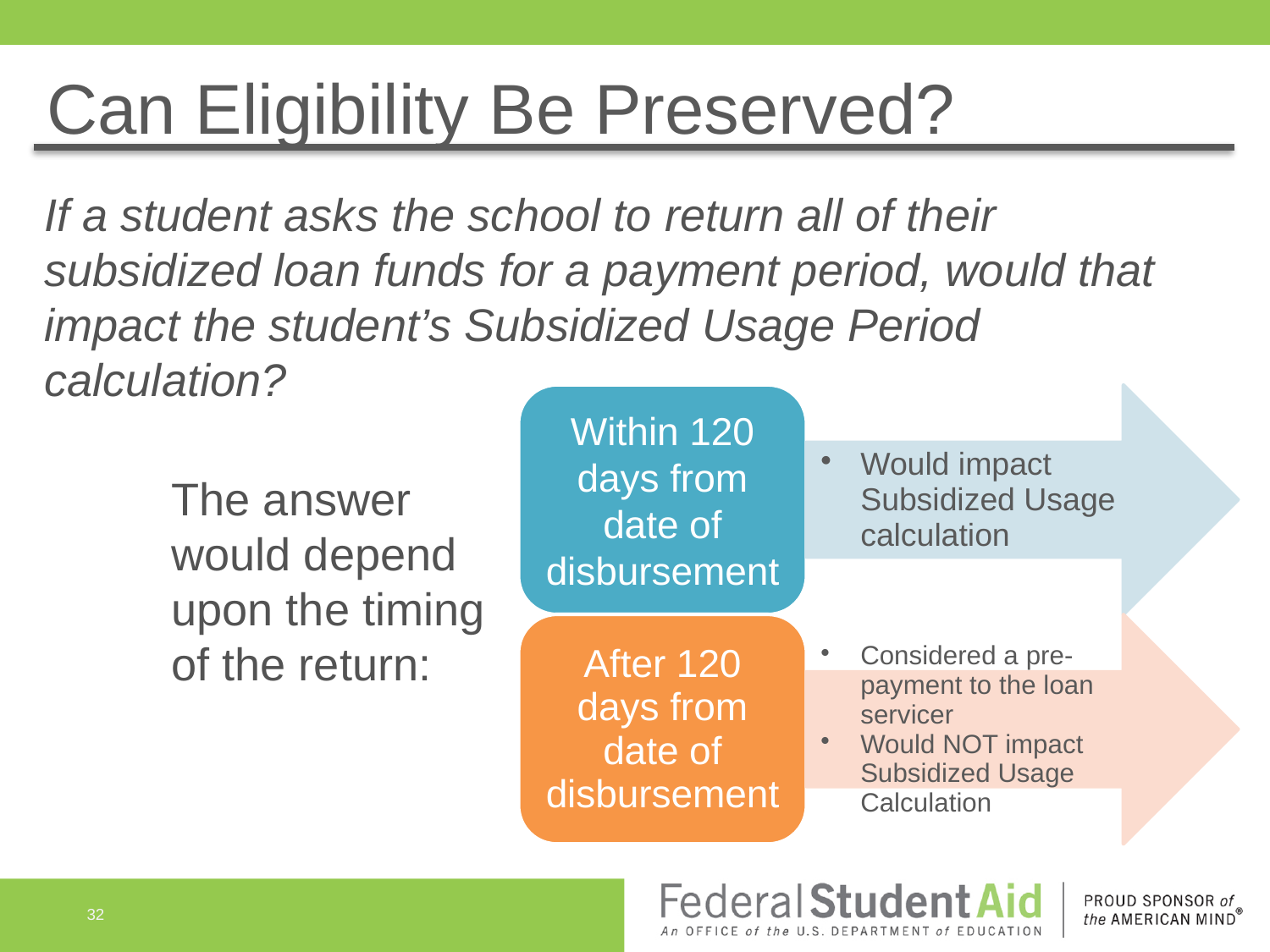

# Can Eligibility Be Preserved?
If a student asks the school to return all of their subsidized loan funds for a payment period, would that impact the student’s Subsidized Usage Period calculation?

	The answer
	would depend
	upon the timing
	of the return:

Within 120 days from date of disbursement
After 120 days from date of disbursement
Considered a pre-payment to the loan servicer
Would NOT impact Subsidized Usage Calculation
Would impact Subsidized Usage calculation
32